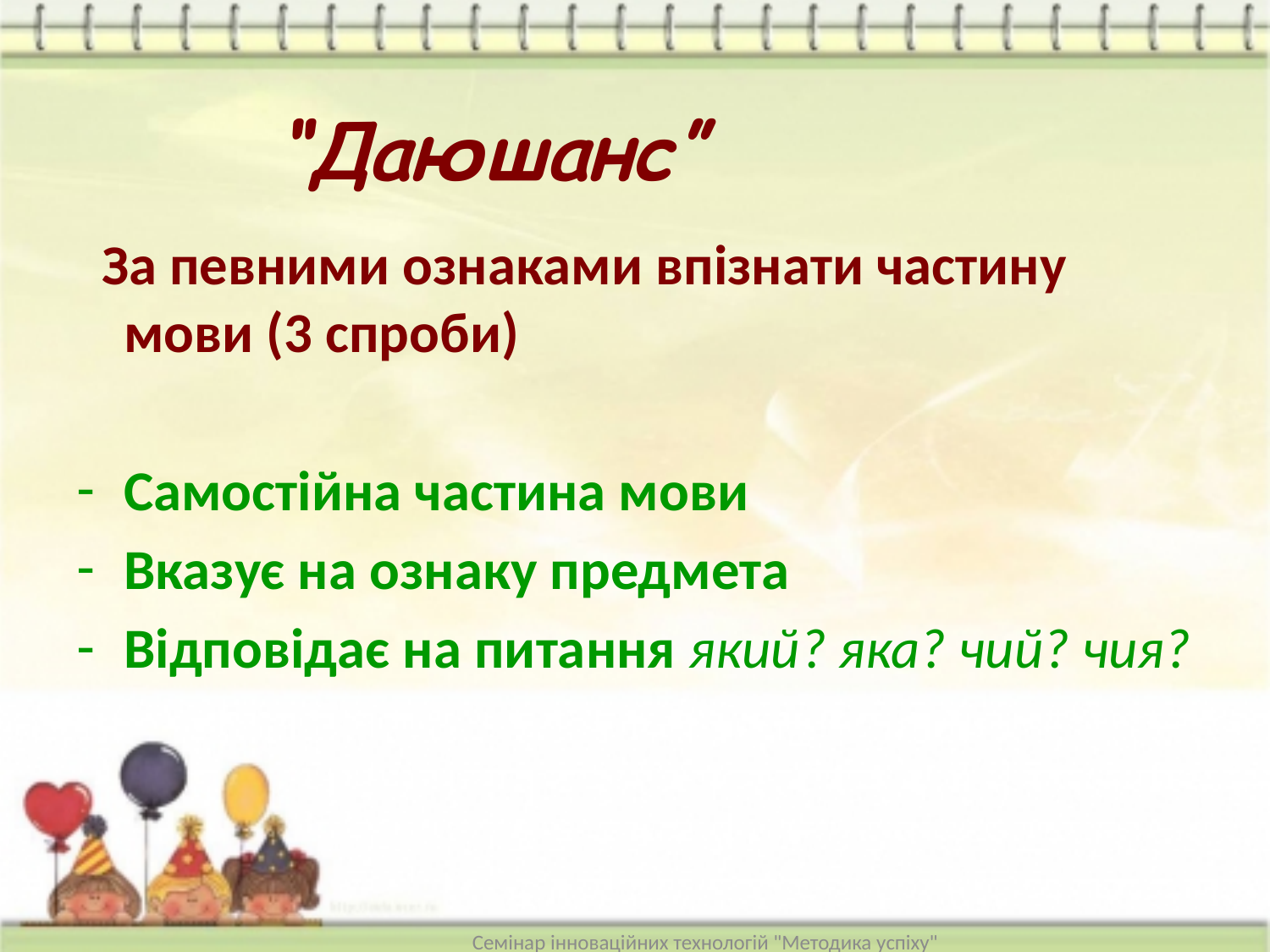

“Даю шанс”
  За певними ознаками впізнати частину мови (3 спроби)

Самостійна частина мови
Вказує на ознаку предмета
Відповідає на питання який? яка? чий? чия?

Семінар інноваційних технологій "Методика успіху"